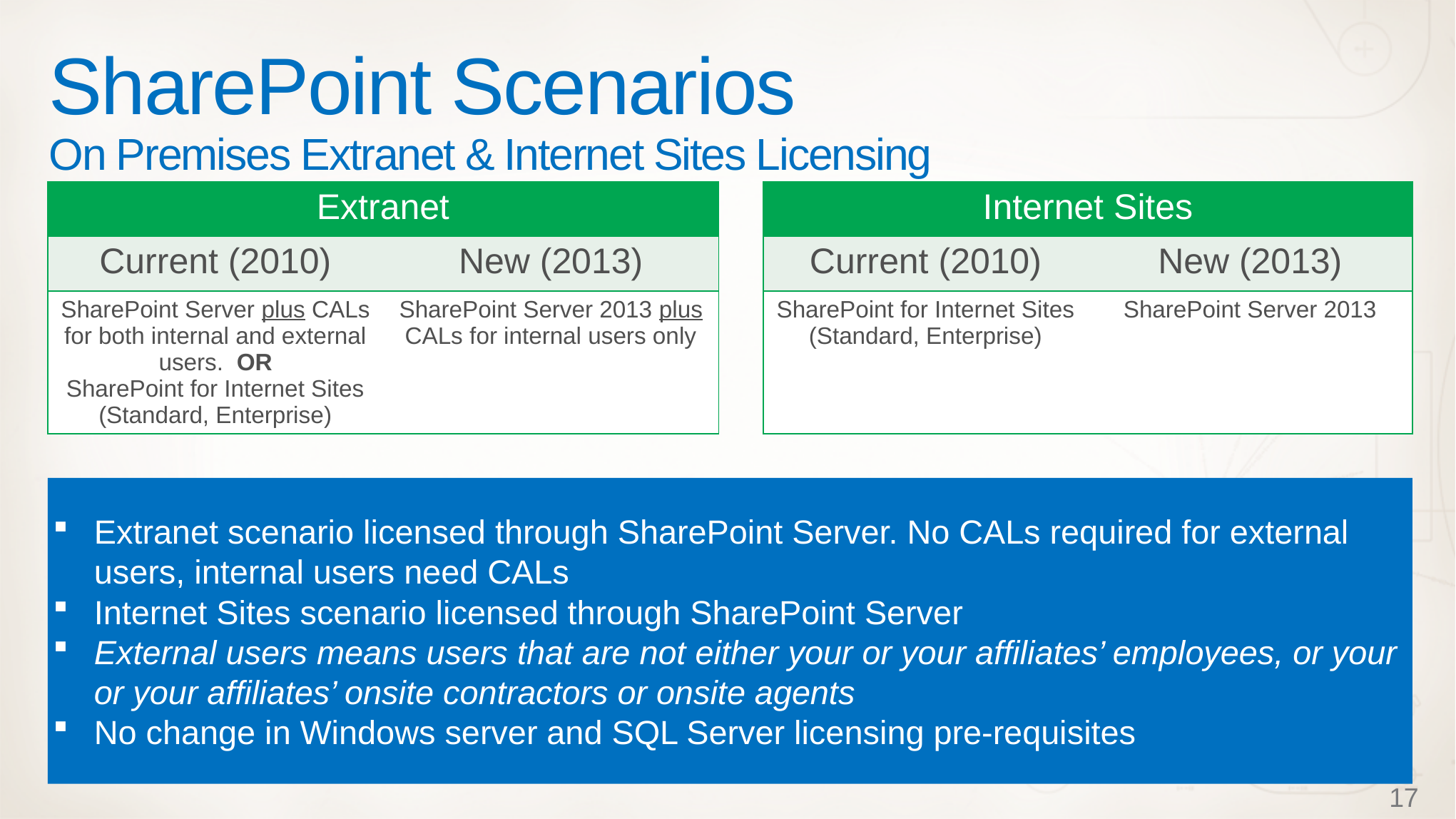

# SharePoint Scenarios On Premises Extranet & Internet Sites Licensing
| Extranet |  |
| --- | --- |
| Current (2010) | New (2013) |
| SharePoint Server plus CALs for both internal and external users. OR SharePoint for Internet Sites (Standard, Enterprise) | SharePoint Server 2013 plus CALs for internal users only |
| Internet Sites |  |
| --- | --- |
| Current (2010) | New (2013) |
| SharePoint for Internet Sites (Standard, Enterprise) | SharePoint Server 2013 |
Extranet scenario licensed through SharePoint Server. No CALs required for external users, internal users need CALs
Internet Sites scenario licensed through SharePoint Server
External users means users that are not either your or your affiliates’ employees, or your or your affiliates’ onsite contractors or onsite agents
No change in Windows server and SQL Server licensing pre-requisites
17